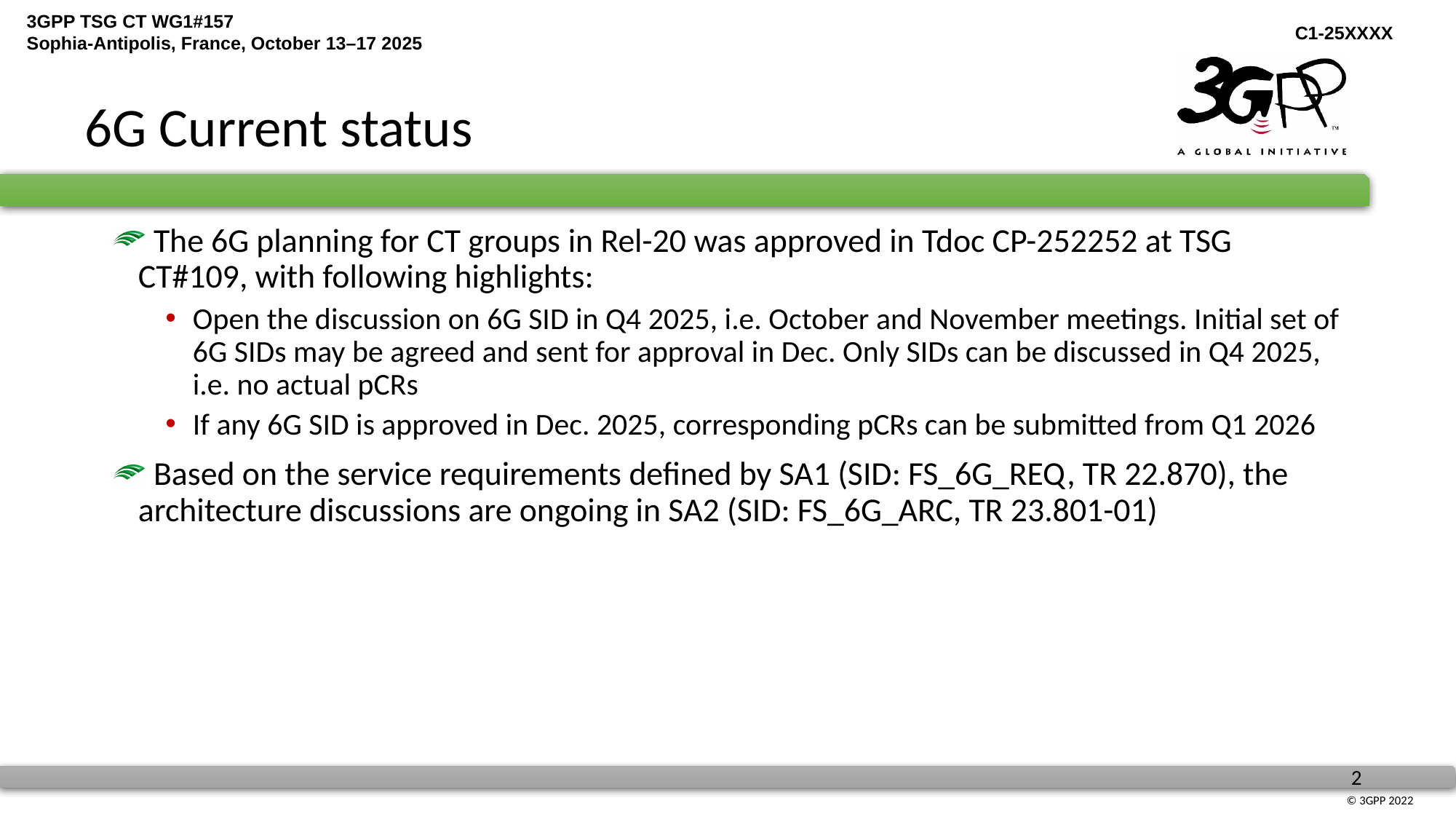

# 6G Current status
 The 6G planning for CT groups in Rel-20 was approved in Tdoc CP-252252 at TSG CT#109, with following highlights:
Open the discussion on 6G SID in Q4 2025, i.e. October and November meetings. Initial set of 6G SIDs may be agreed and sent for approval in Dec. Only SIDs can be discussed in Q4 2025, i.e. no actual pCRs
If any 6G SID is approved in Dec. 2025, corresponding pCRs can be submitted from Q1 2026
 Based on the service requirements defined by SA1 (SID: FS_6G_REQ, TR 22.870), the architecture discussions are ongoing in SA2 (SID: FS_6G_ARC, TR 23.801-01)